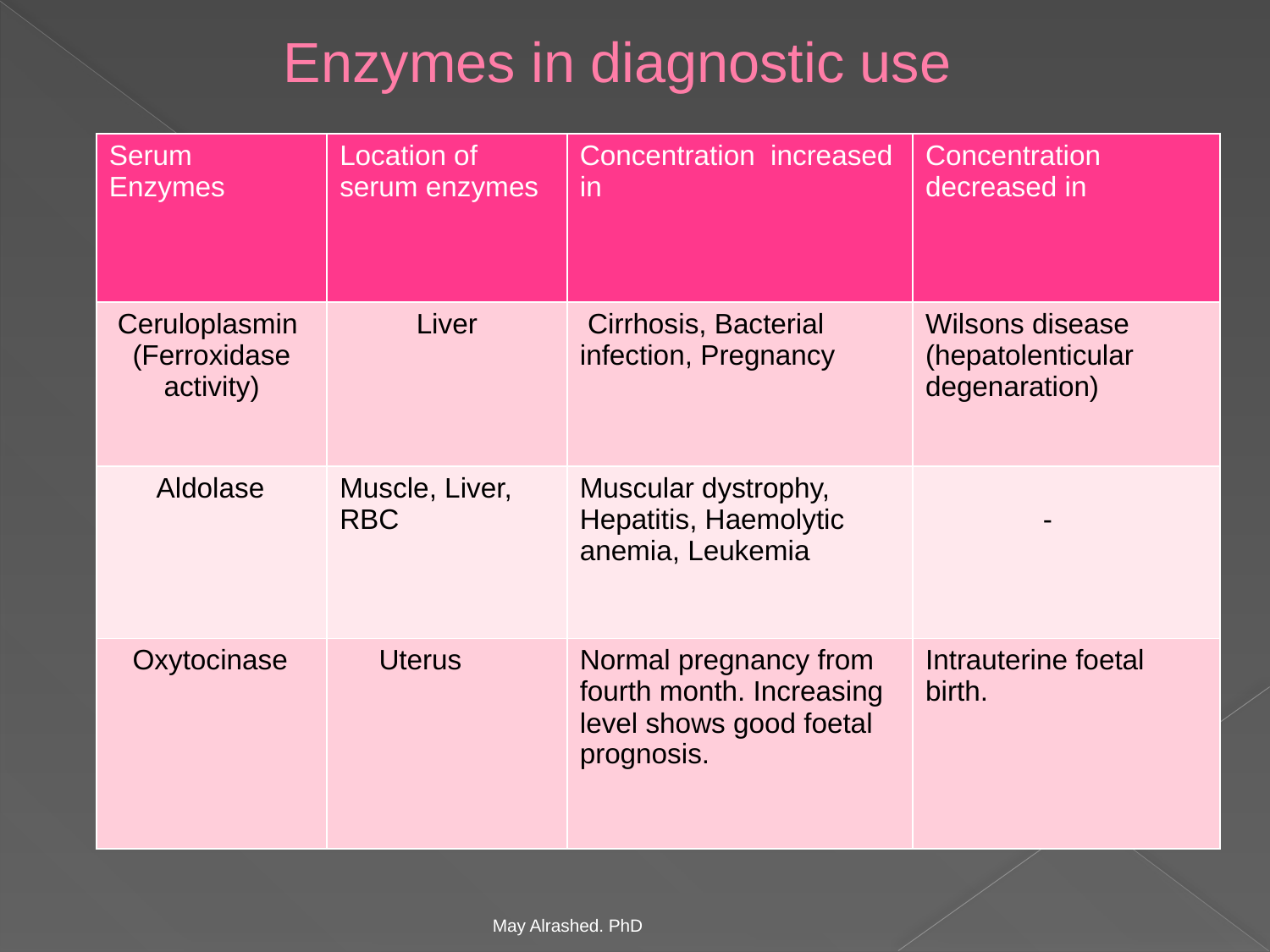

# Enzymes in diagnostic use
| Serum Enzymes | Location of serum enzymes | Concentration increased in | Concentration decreased in |
| --- | --- | --- | --- |
| Ceruloplasmin (Ferroxidase activity) | Liver | Cirrhosis, Bacterial infection, Pregnancy | Wilsons disease (hepatolenticular degenaration) |
| Aldolase | Muscle, Liver, RBC | Muscular dystrophy, Hepatitis, Haemolytic anemia, Leukemia | - |
| Oxytocinase | Uterus | Normal pregnancy from fourth month. Increasing level shows good foetal prognosis. | Intrauterine foetal birth. |
May Alrashed. PhD